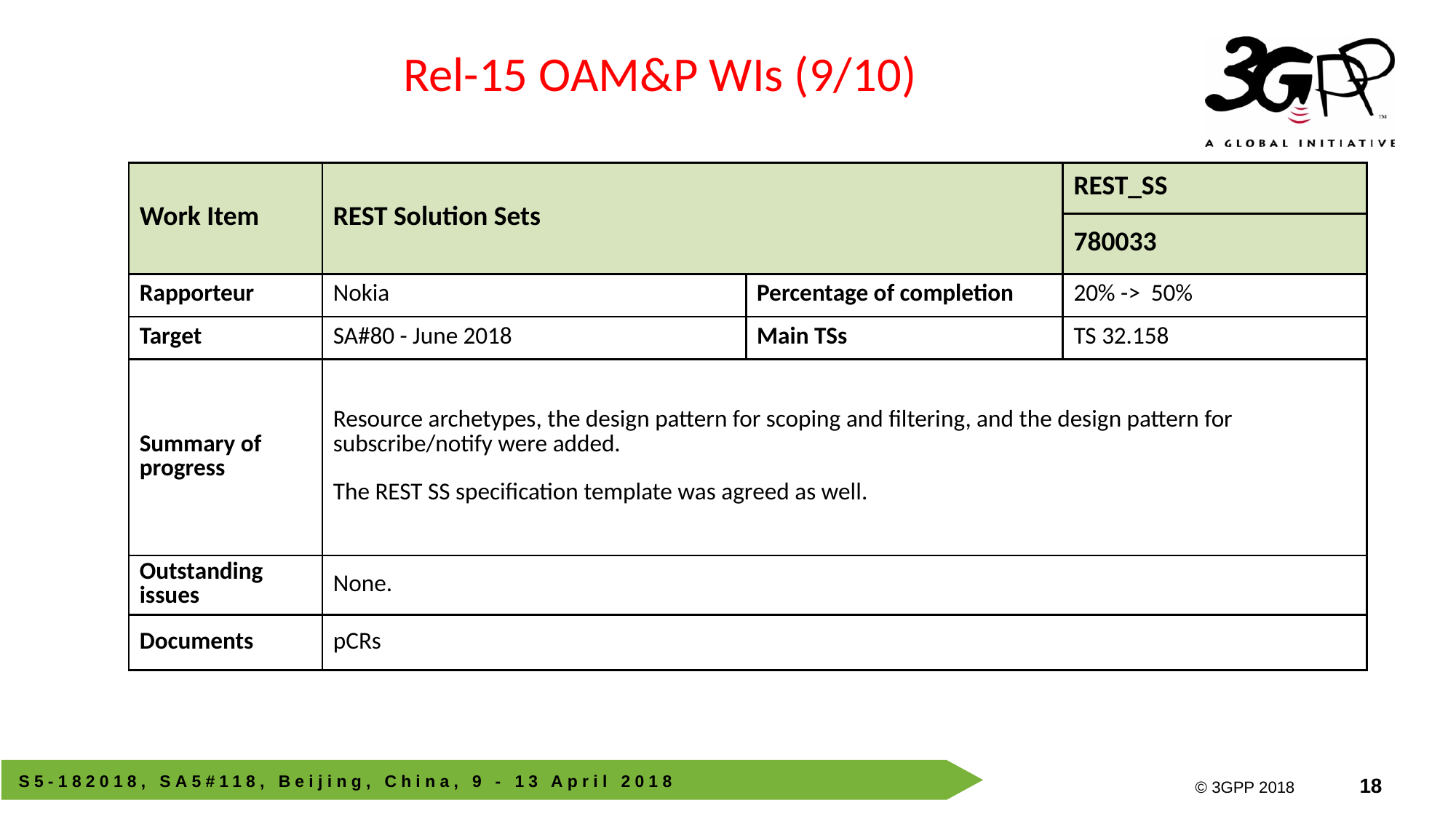

Rel-15 OAM&P WIs (9/10)
| Work Item | REST Solution Sets |  | REST\_SS |
| --- | --- | --- | --- |
|  |  |  | 780033 |
| Rapporteur | Nokia | Percentage of completion | 20% -> 50% |
| Target | SA#80 - June 2018 | Main TSs | TS 32.158 |
| Summary of progress | Resource archetypes, the design pattern for scoping and filtering, and the design pattern for subscribe/notify were added. The REST SS specification template was agreed as well. |  |  |
| Outstanding issues | None. |  |  |
| Documents | pCRs |  |  |